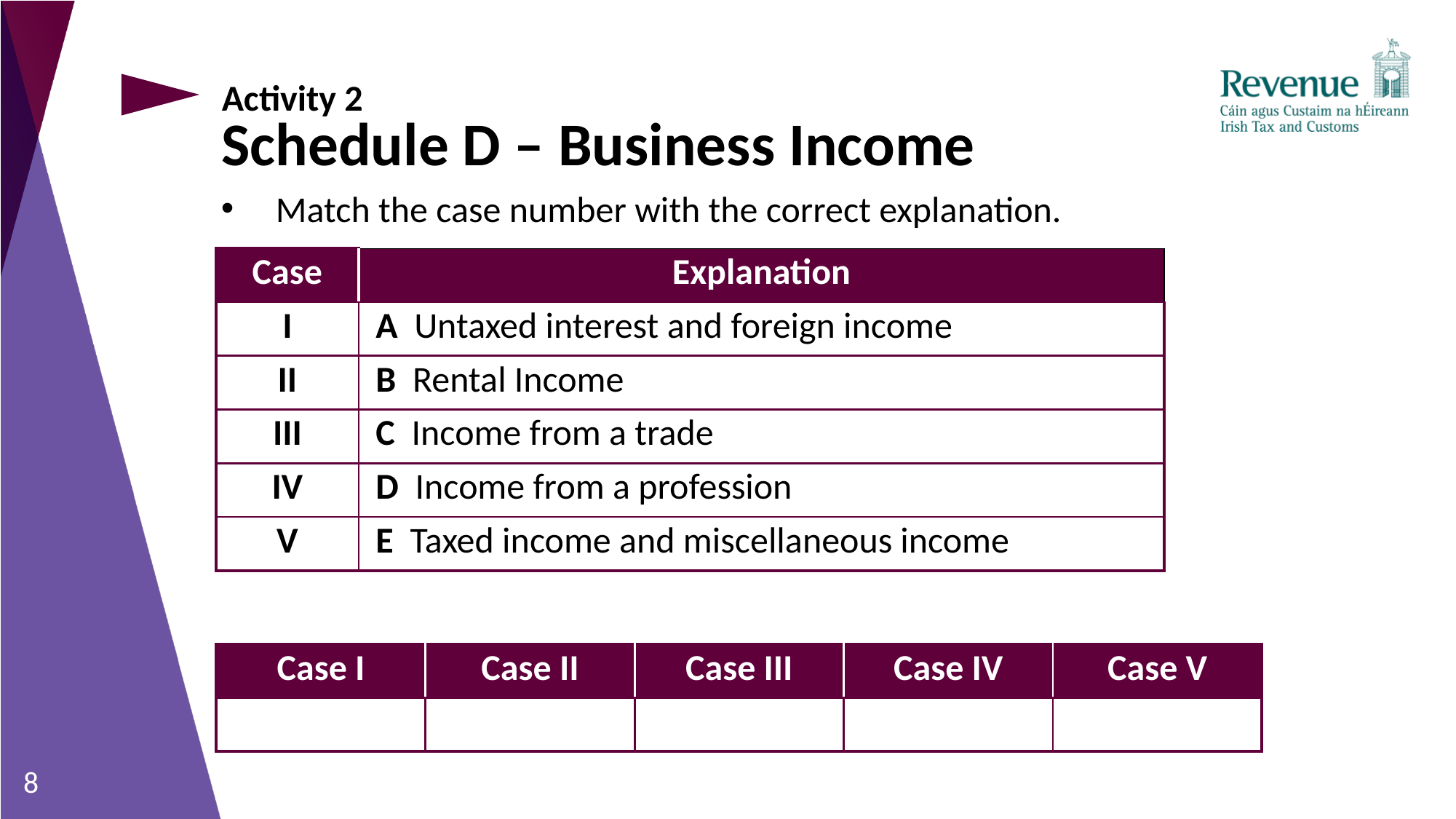

# Schedule D – Business Income 3
Activity 2
Schedule D – Business Income
Match the case number with the correct explanation.

| Case | Explanation |
| --- | --- |
| I | A Untaxed interest and foreign income |
| II | B Rental Income |
| III | C Income from a trade |
| IV | D Income from a profession |
| V | E Taxed income and miscellaneous income |
| Case I | Case II | Case III | Case IV | Case V |
| --- | --- | --- | --- | --- |
|  |  |  |  |  |
8